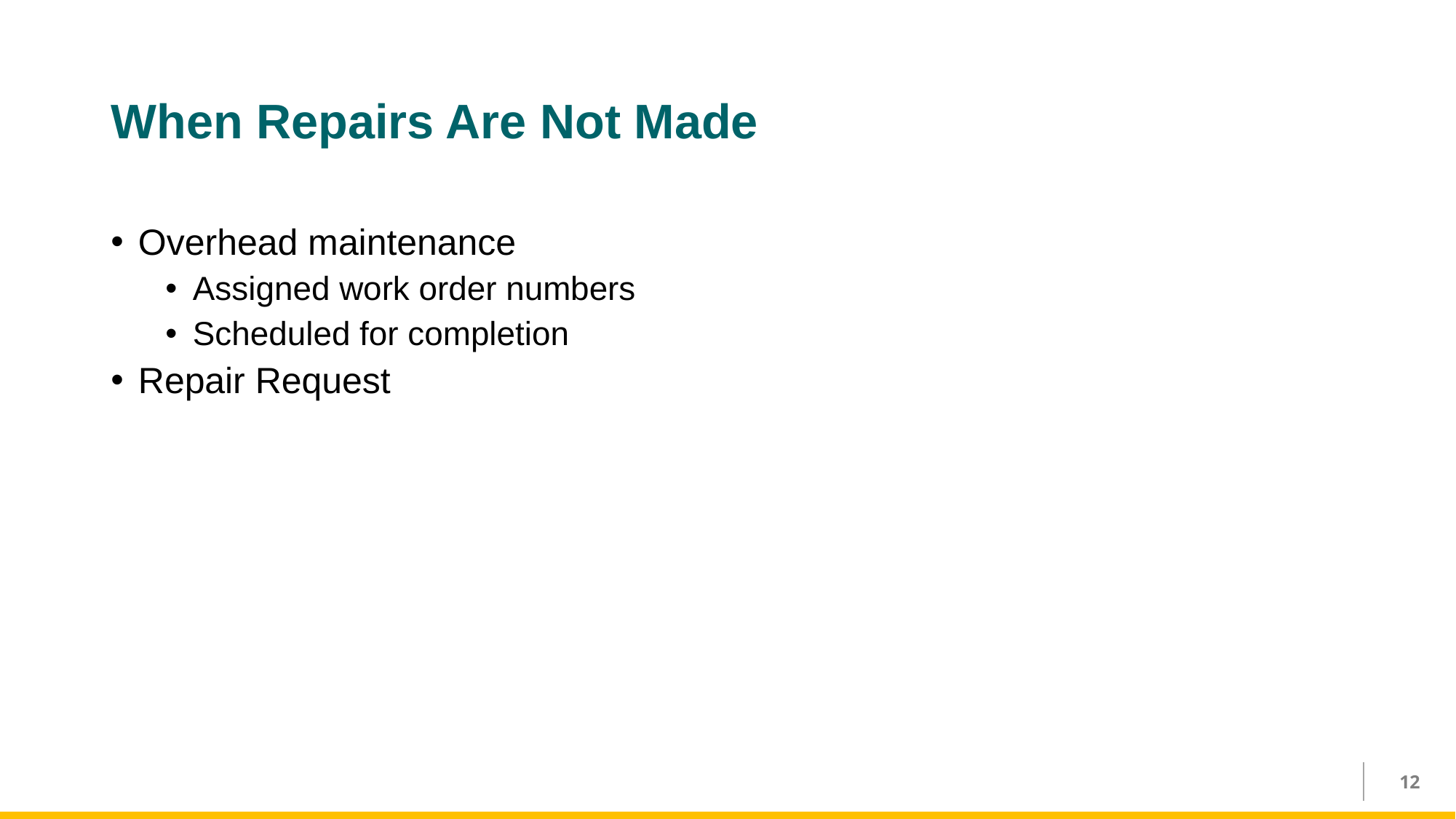

# When Repairs Are Not Made
Overhead maintenance
Assigned work order numbers
Scheduled for completion
Repair Request